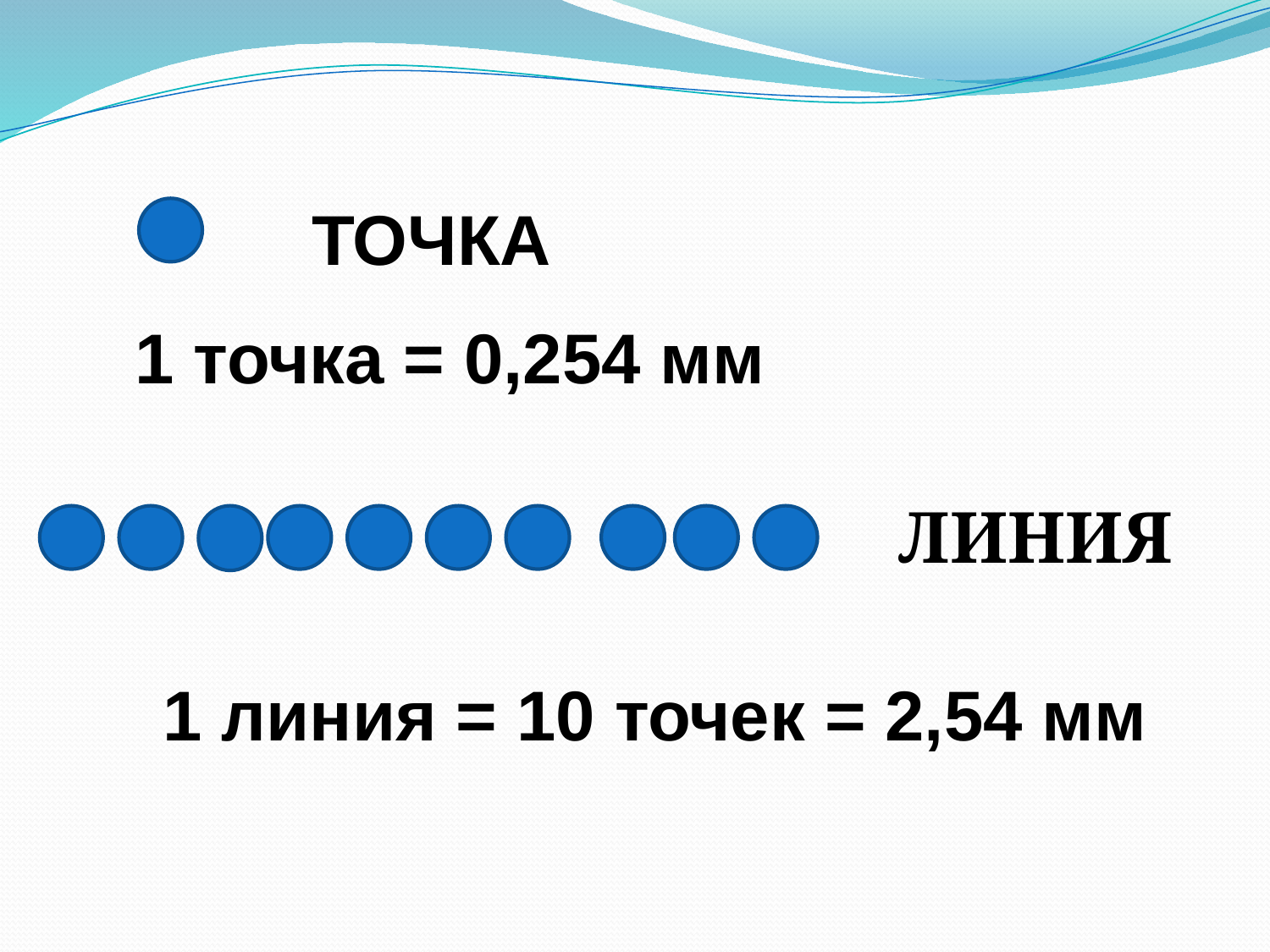

ТОЧКА

1 точка = 0,254 мм
ЛИНИЯ

1 линия = 10 точек = 2,54 мм